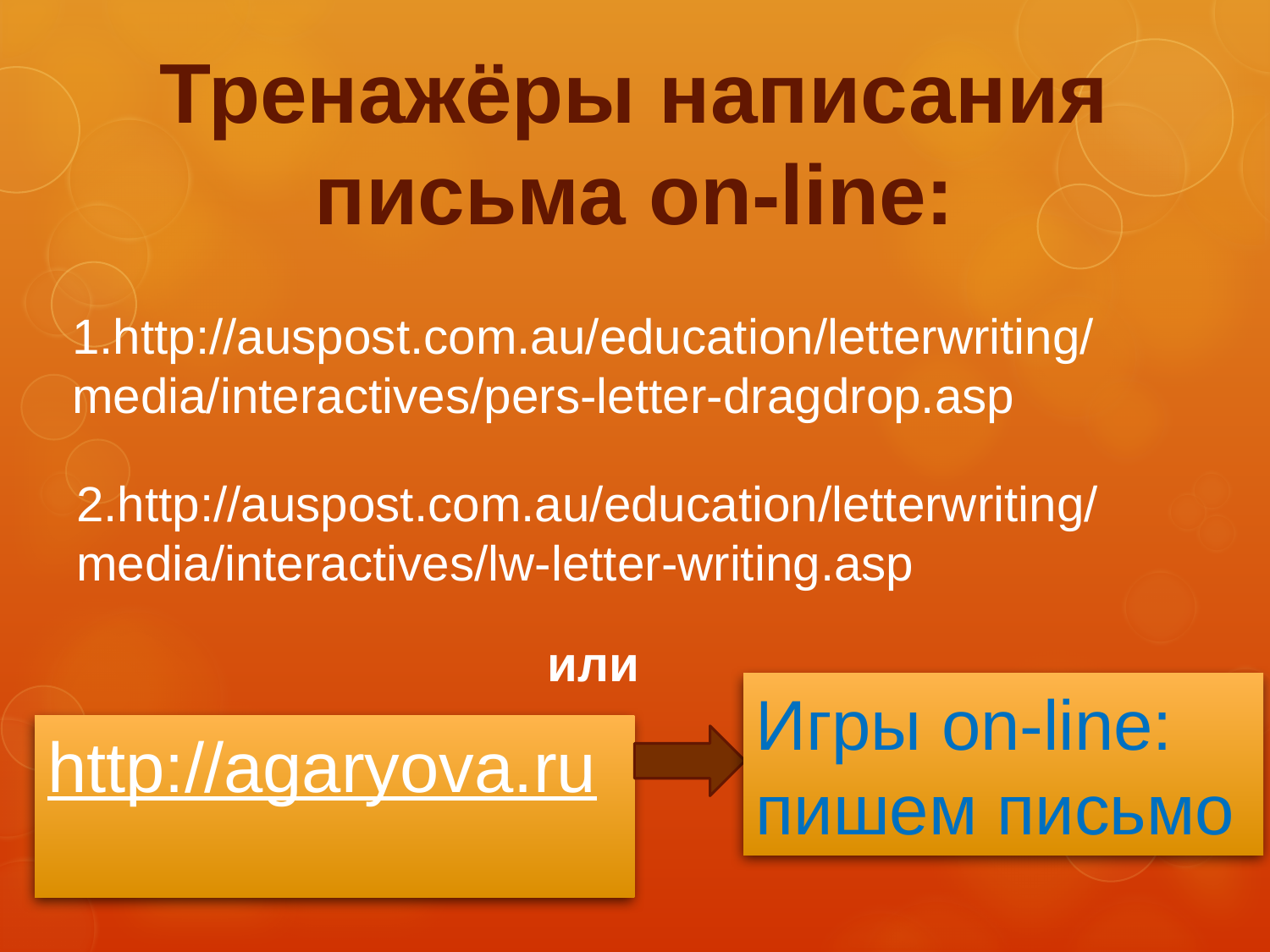

Тренажёры написания письма on-line:
# 1.http://auspost.com.au/education/letterwriting/media/interactives/pers-letter-dragdrop.asp
2.http://auspost.com.au/education/letterwriting/media/interactives/lw-letter-writing.asp
или
Игры on-line:
пишем письмо
http://agaryova.ru